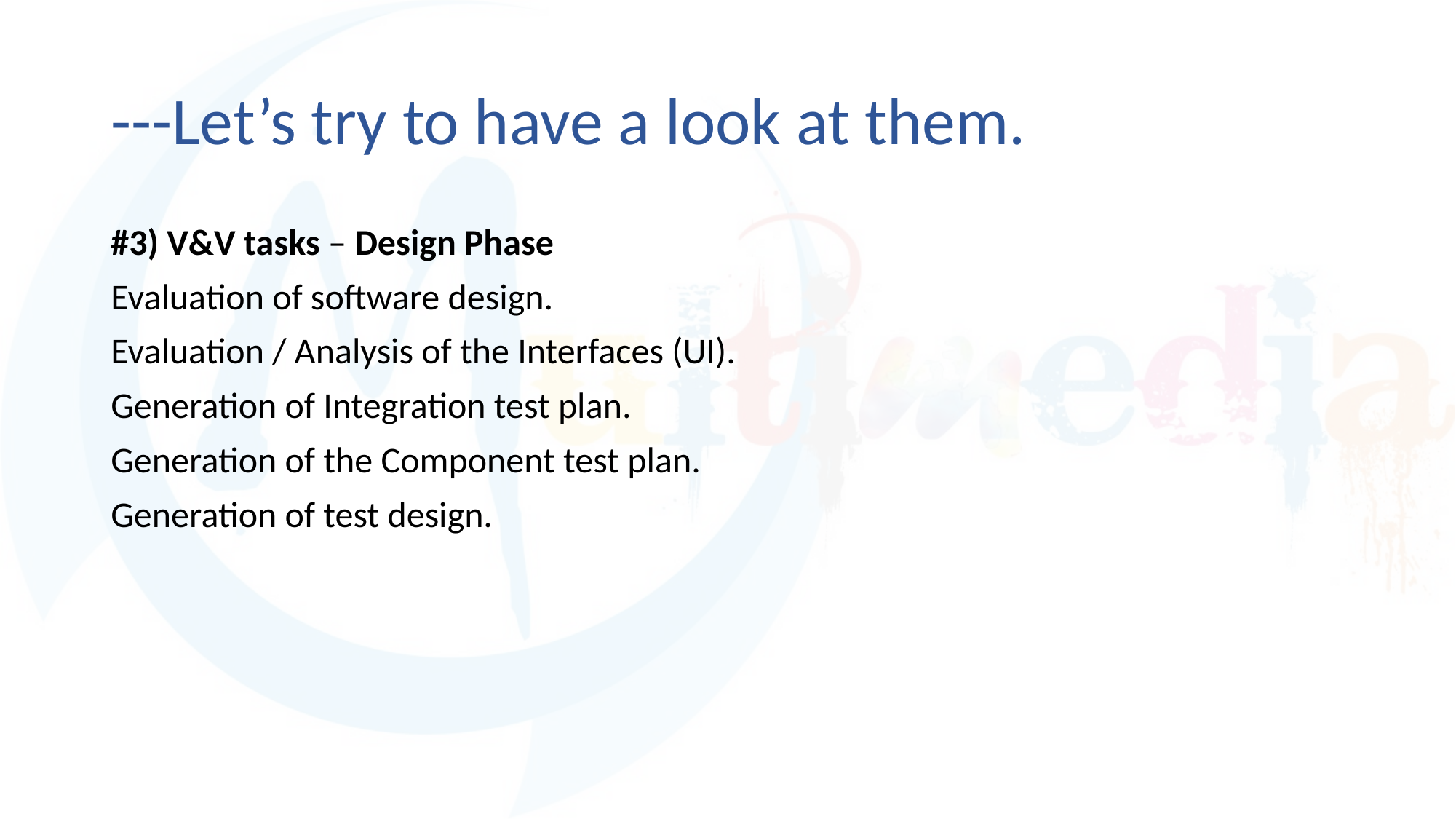

# ---Let’s try to have a look at them.
#3) V&V tasks – Design Phase
Evaluation of software design.
Evaluation / Analysis of the Interfaces (UI).
Generation of Integration test plan.
Generation of the Component test plan.
Generation of test design.